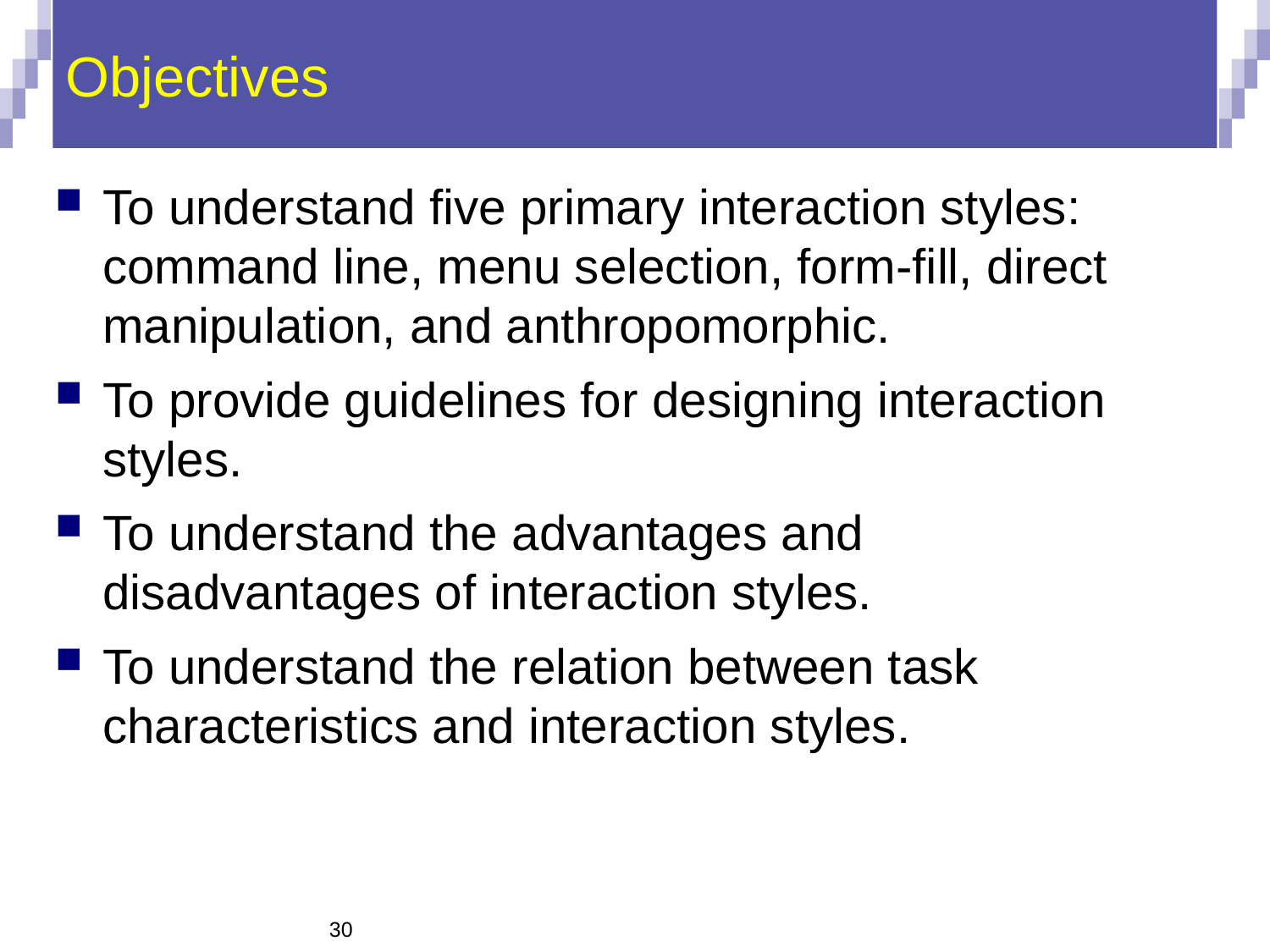

# Objectives
To understand five primary interaction styles: command line, menu selection, form-ﬁll, direct manipulation, and anthropomorphic.
To provide guidelines for designing interaction styles.
To understand the advantages and disadvantages of interaction styles.
To understand the relation between task characteristics and interaction styles.

30